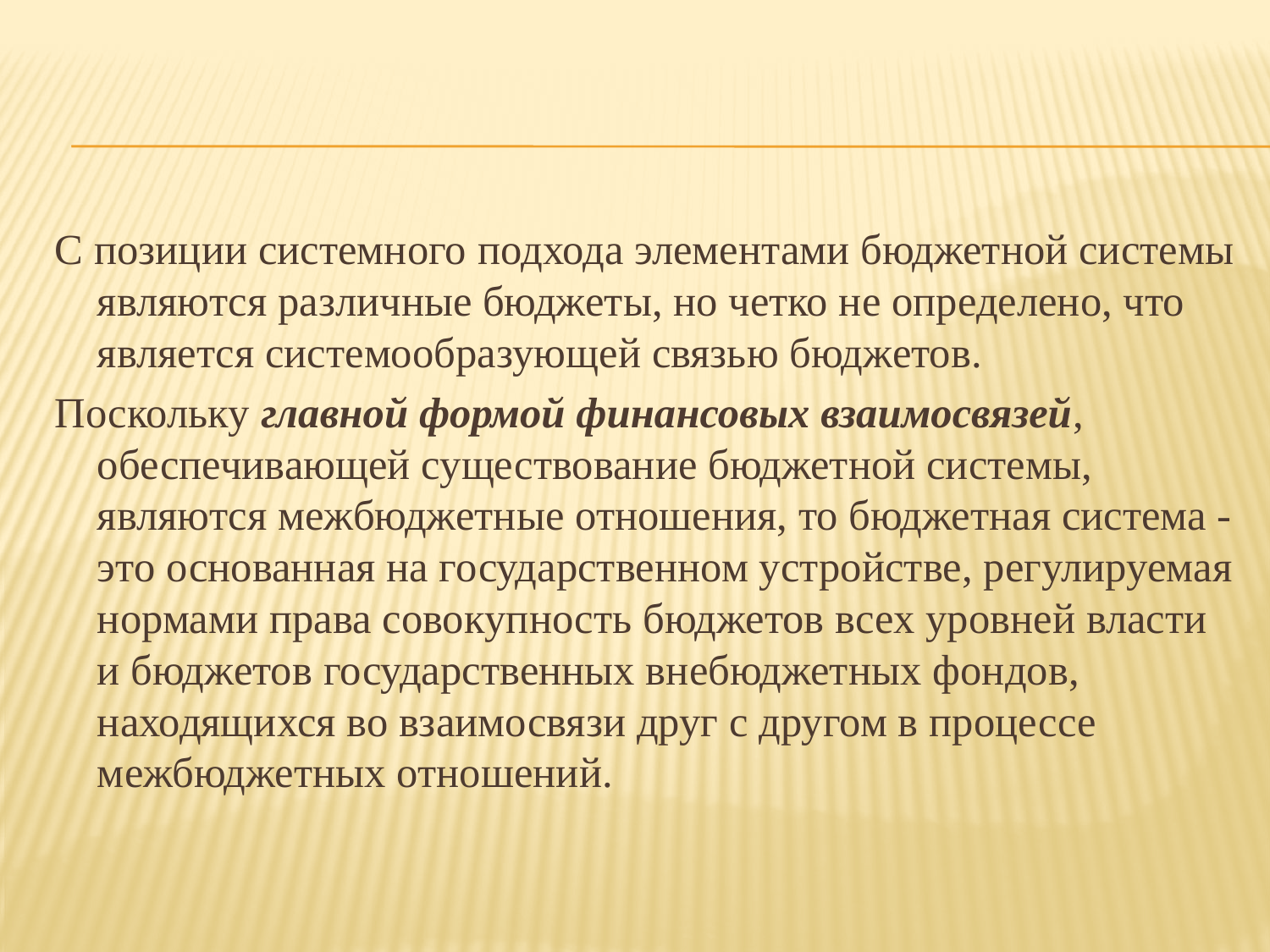

С позиции системного подхода элементами бюджетной системы являются различные бюджеты, но четко не определено, что является системообразующей связью бюджетов.
Поскольку главной формой финансовых взаимосвязей, обеспечивающей существование бюджетной системы, являются межбюджетные отношения, то бюджетная система - это основанная на государственном устройстве, регулируемая нормами права совокупность бюджетов всех уровней власти и бюджетов государственных внебюджетных фондов, находящихся во взаимосвязи друг с другом в процессе межбюджетных отношений.